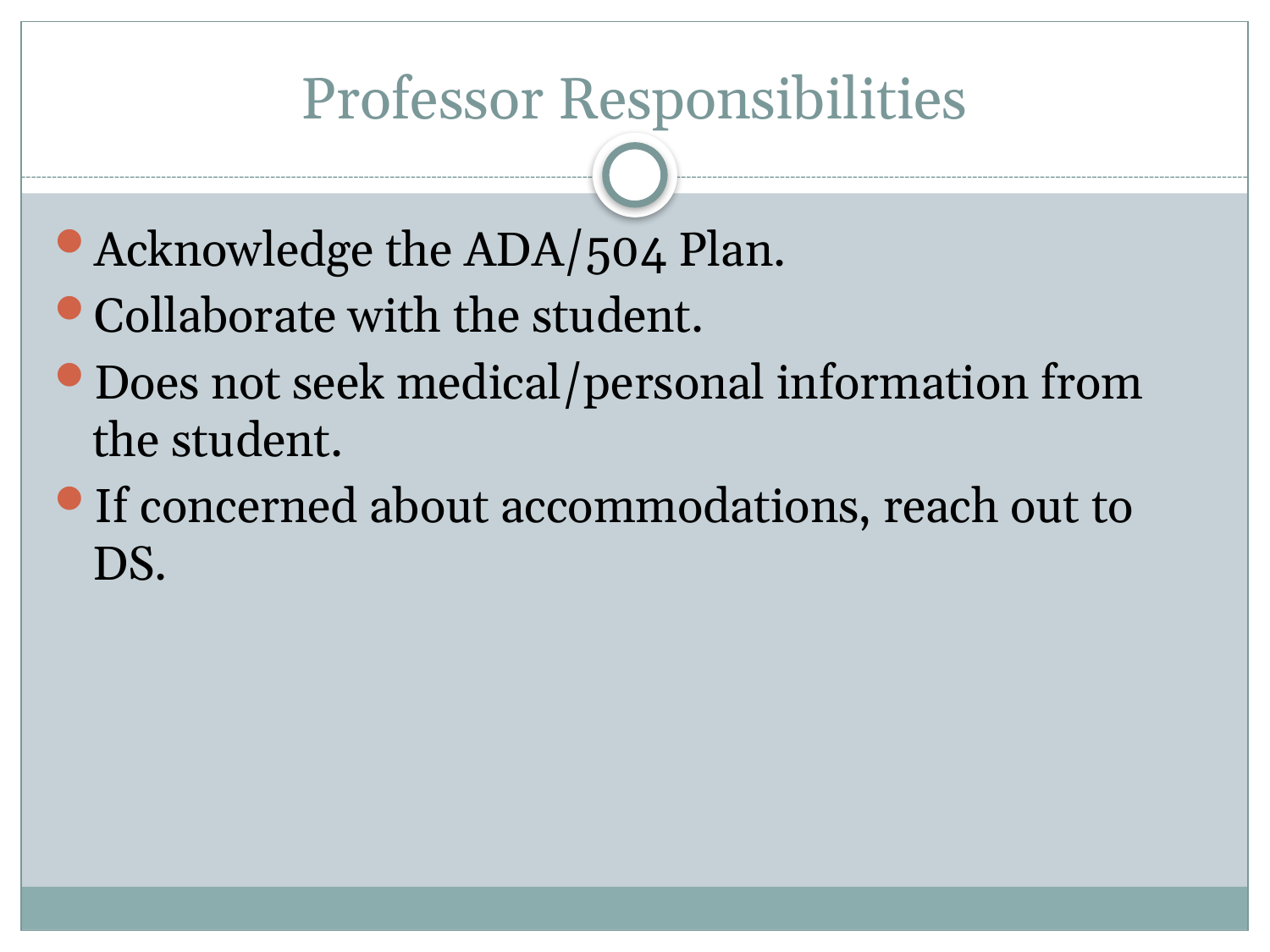

# Professor Responsibilities
Acknowledge the ADA/504 Plan.
Collaborate with the student.
Does not seek medical/personal information from the student.
If concerned about accommodations, reach out to DS.